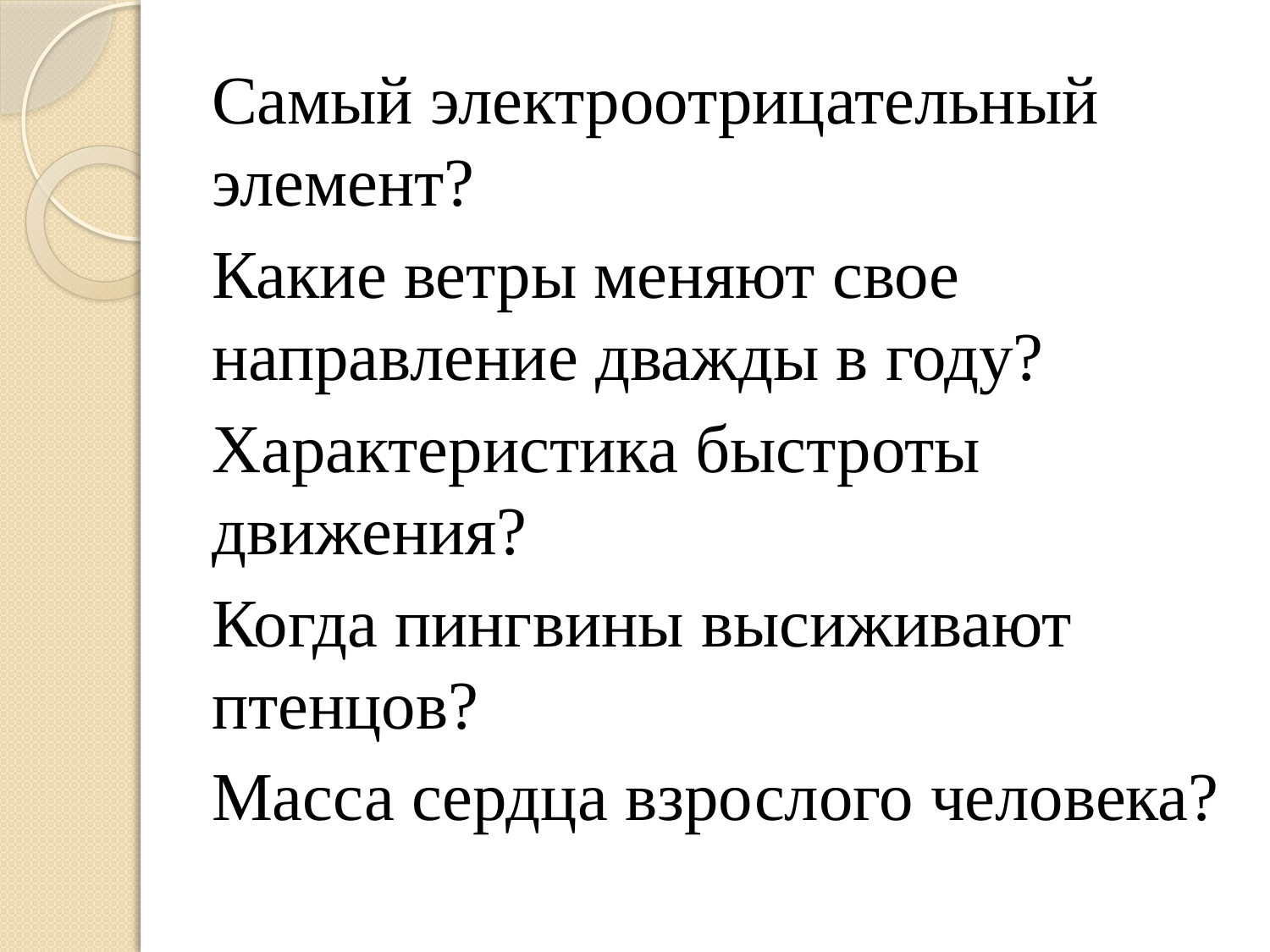

Самый электроотрицательный элемент?
Какие ветры меняют свое направление дважды в году?
Характеристика быстроты движения?
Когда пингвины высиживают птенцов?
Масса сердца взрослого человека?